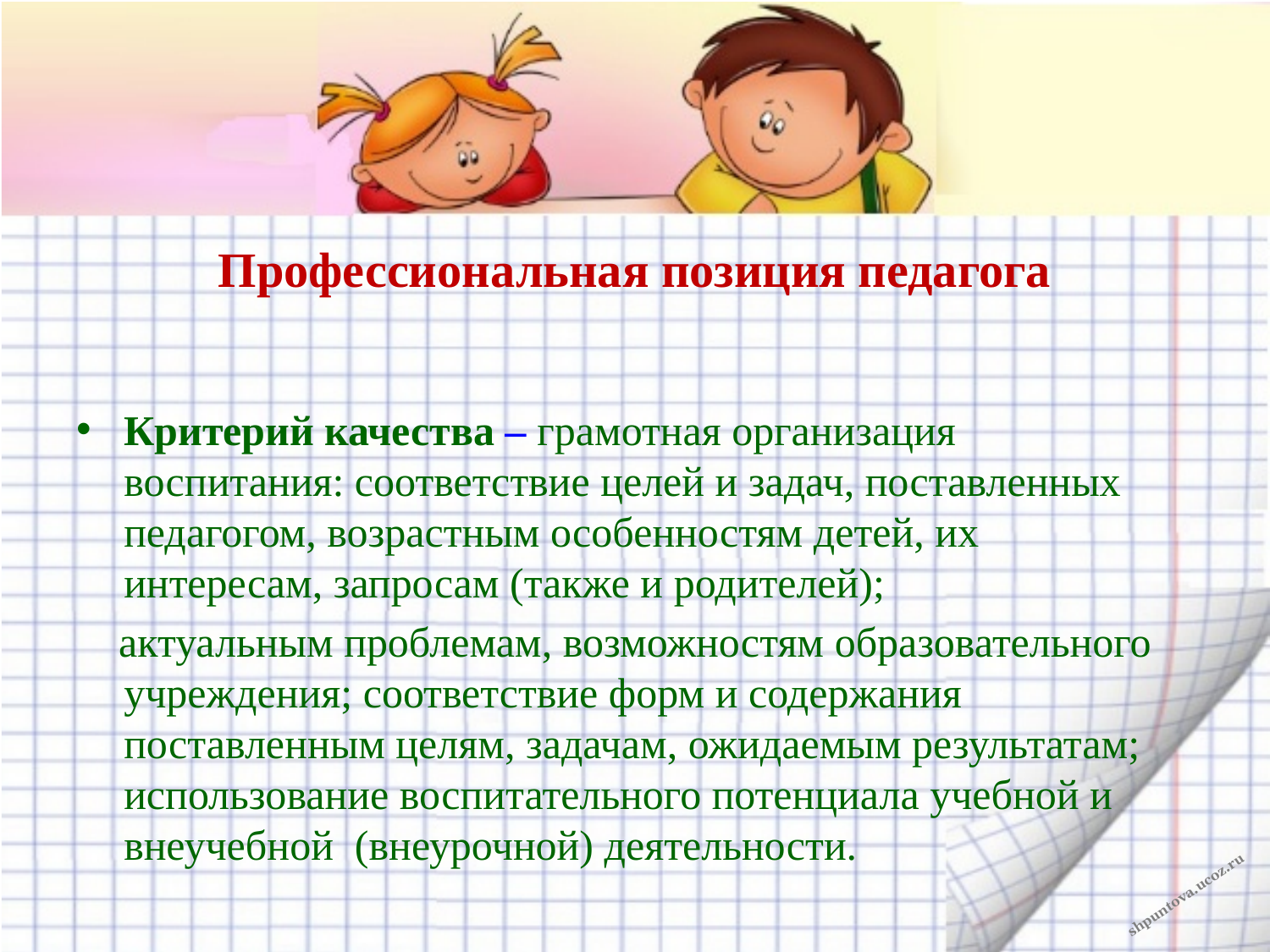

# Профессиональная позиция педагога
Критерий качества – грамотная организация воспитания: соответствие целей и задач, поставленных педагогом, возрастным особенностям детей, их интересам, запросам (также и родителей);
    актуальным проблемам, возможностям образовательного учреждения; соответствие форм и содержания поставленным целям, задачам, ожидаемым результатам; использование воспитательного потенциала учебной и внеучебной  (внеурочной) деятельности.